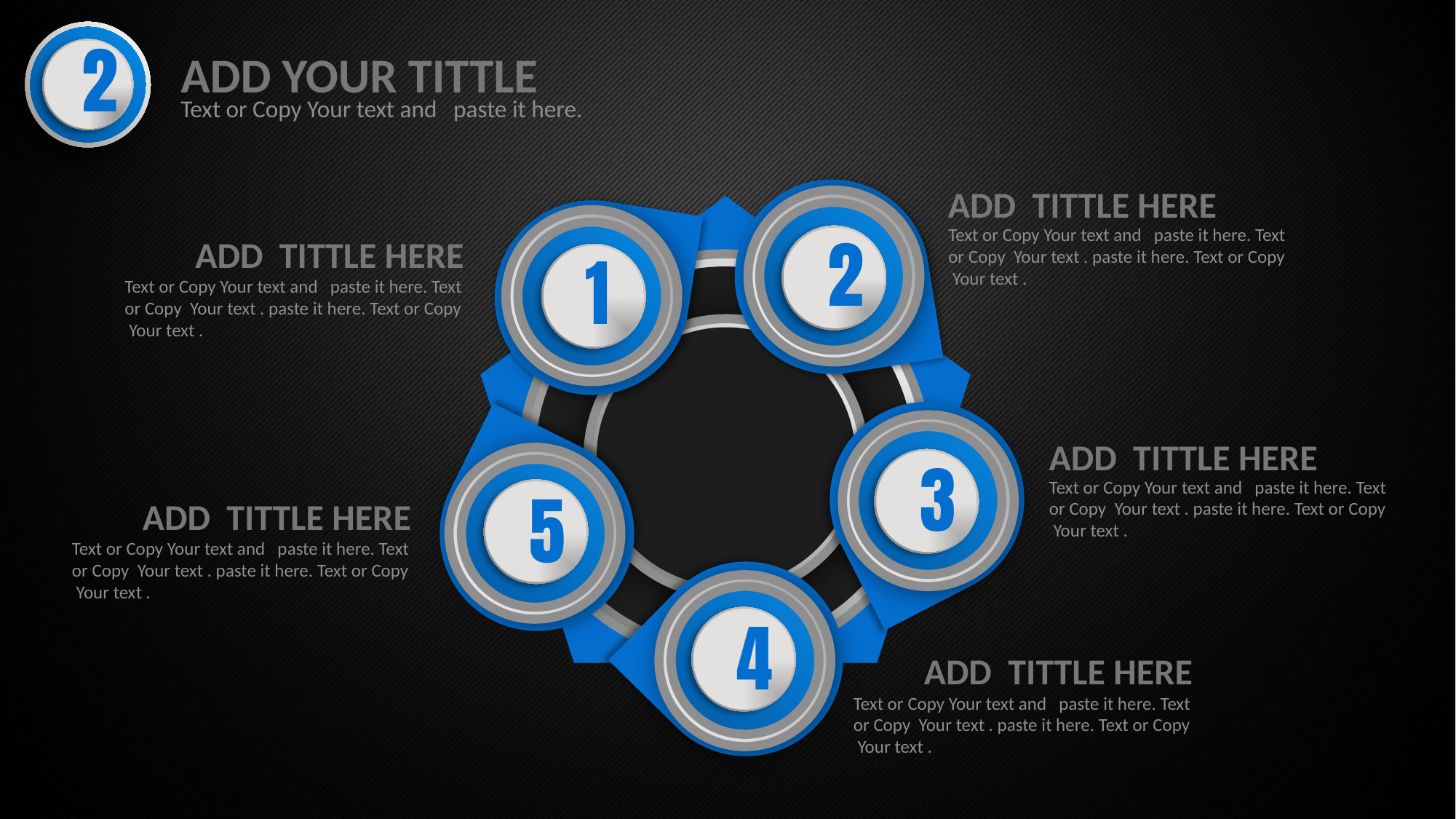

2
ADD YOUR TITTLE
Text or Copy Your text and   paste it here.
ADD  TITTLE HERE

2

1
Text or Copy Your text and   paste it here. Text or Copy  Your text . paste it here. Text or Copy  Your text .
ADD  TITTLE HERE
Text or Copy Your text and   paste it here. Text or Copy  Your text . paste it here. Text or Copy  Your text .

3
ADD  TITTLE HERE

5
Text or Copy Your text and   paste it here. Text or Copy  Your text . paste it here. Text or Copy  Your text .
ADD  TITTLE HERE
Text or Copy Your text and   paste it here. Text or Copy  Your text . paste it here. Text or Copy  Your text .

4
ADD  TITTLE HERE
Text or Copy Your text and   paste it here. Text or Copy  Your text . paste it here. Text or Copy  Your text .